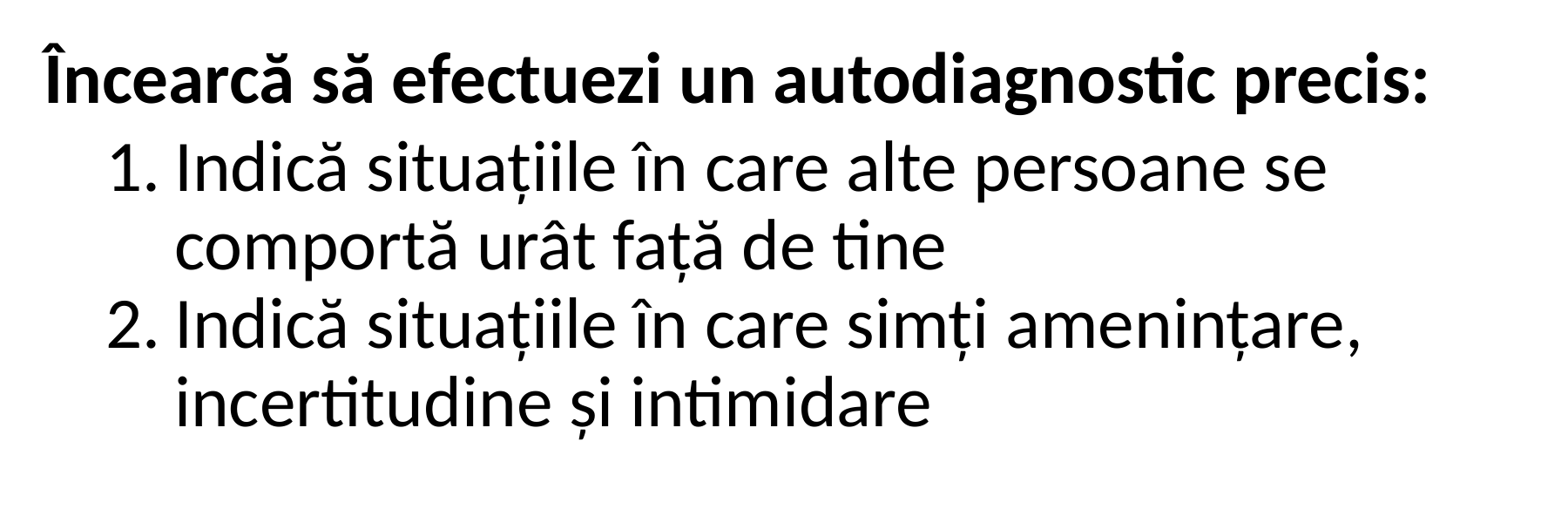

Încearcă să efectuezi un autodiagnostic precis:
Indică situațiile în care alte persoane se comportă urât față de tine
Indică situațiile în care simți amenințare, incertitudine și intimidare